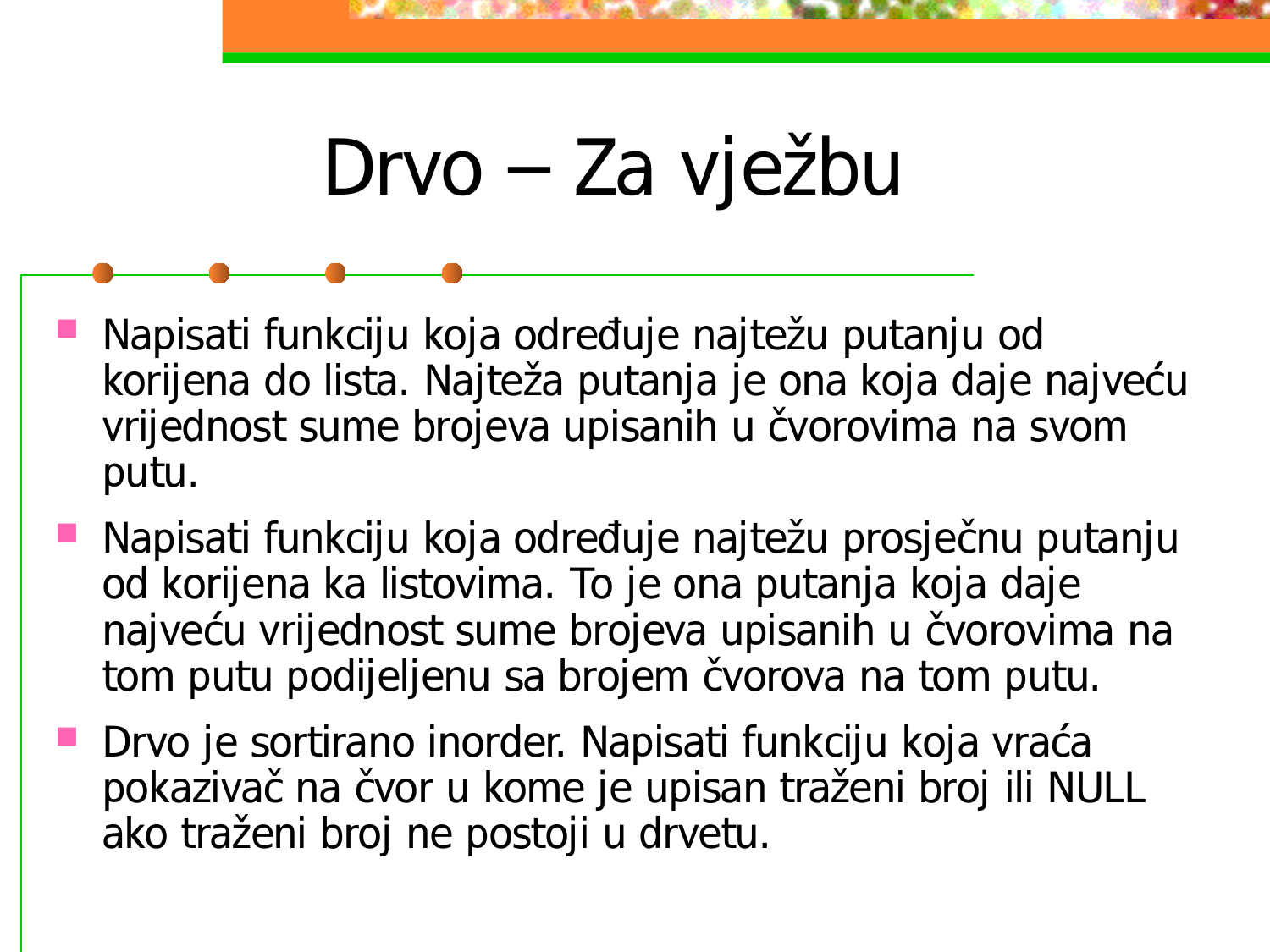

# Drvo – Za vježbu
Napisati funkciju koja određuje najtežu putanju od korijena do lista. Najteža putanja je ona koja daje najveću vrijednost sume brojeva upisanih u čvorovima na svom putu.
Napisati funkciju koja određuje najtežu prosječnu putanju od korijena ka listovima. To je ona putanja koja daje najveću vrijednost sume brojeva upisanih u čvorovima na tom putu podijeljenu sa brojem čvorova na tom putu.
Drvo je sortirano inorder. Napisati funkciju koja vraća pokazivač na čvor u kome je upisan traženi broj ili NULL ako traženi broj ne postoji u drvetu.